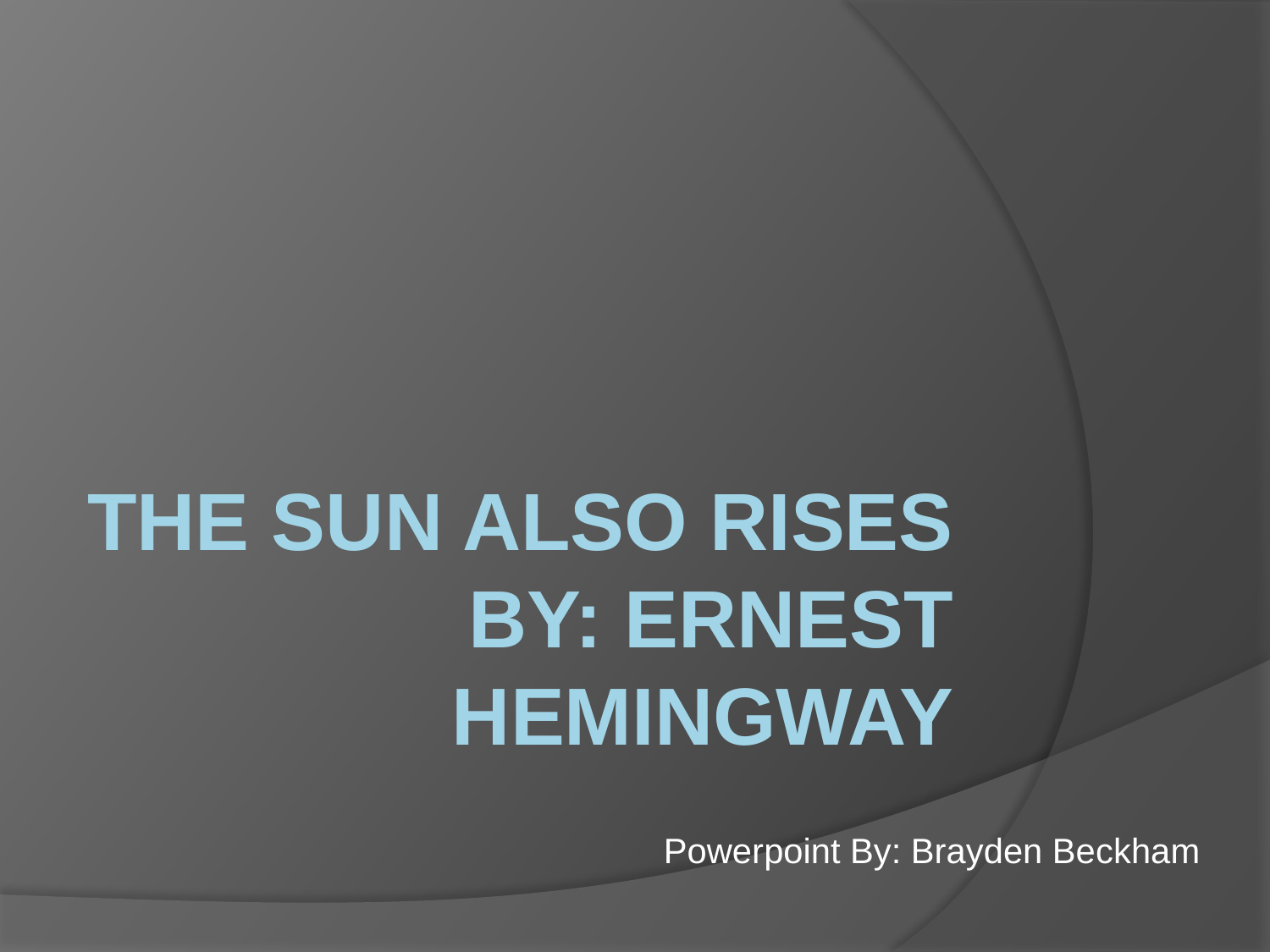

# The Sun Also Rises By: Ernest Hemingway
Powerpoint By: Brayden Beckham